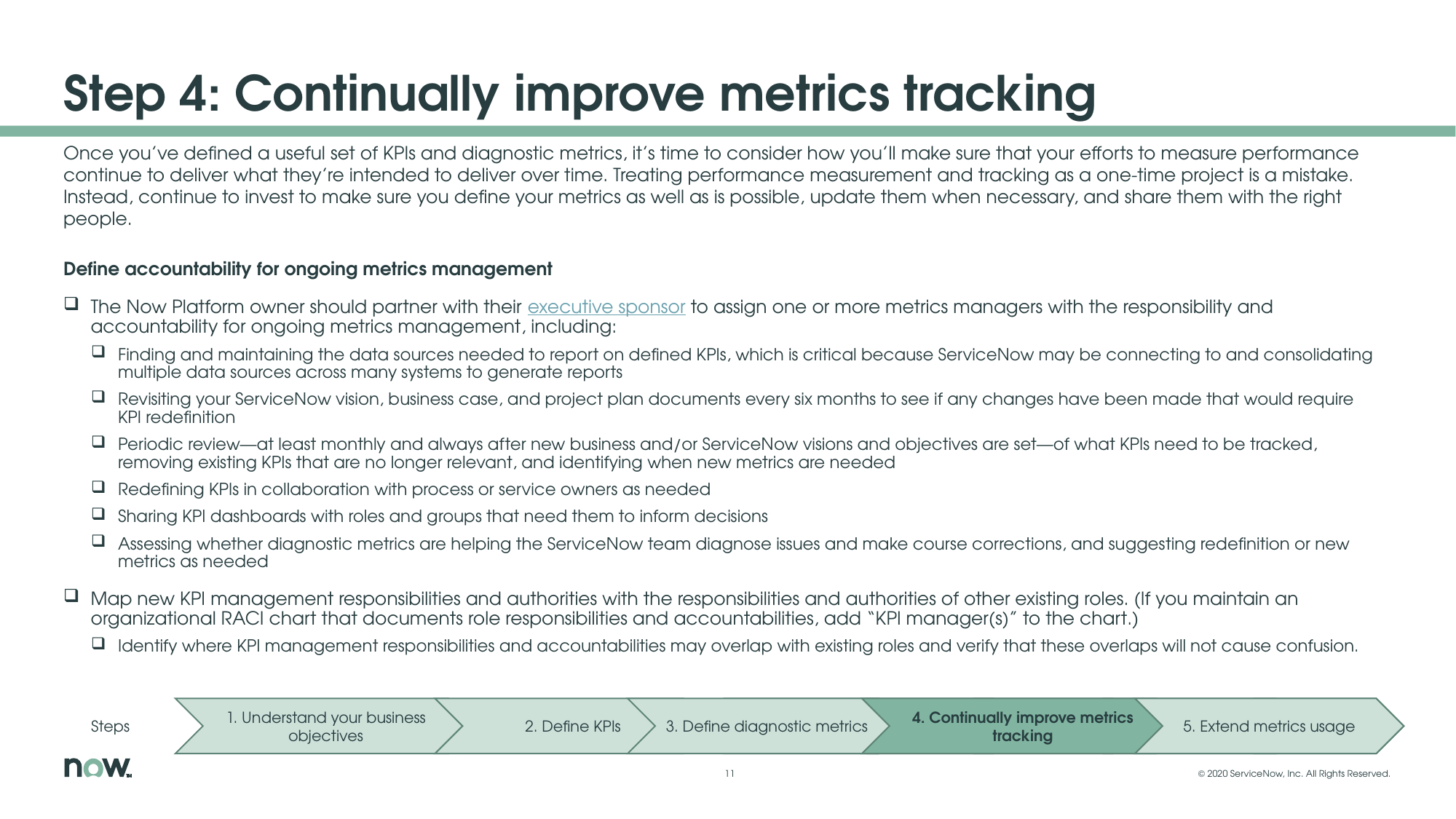

# Step 4: Continually improve metrics tracking

Once you’ve defined a useful set of KPIs and diagnostic metrics, it’s time to consider how you’ll make sure that your efforts to measure performance continue to deliver what they’re intended to deliver over time. Treating performance measurement and tracking as a one-time project is a mistake. Instead, continue to invest to make sure you define your metrics as well as is possible, update them when necessary, and share them with the right people.
Define accountability for ongoing metrics management
The Now Platform owner should partner with their executive sponsor to assign one or more metrics managers with the responsibility and accountability for ongoing metrics management, including:
Finding and maintaining the data sources needed to report on defined KPIs, which is critical because ServiceNow may be connecting to and consolidating multiple data sources across many systems to generate reports
Revisiting your ServiceNow vision, business case, and project plan documents every six months to see if any changes have been made that would require KPI redefinition
Periodic review—at least monthly and always after new business and/or ServiceNow visions and objectives are set—of what KPIs need to be tracked, removing existing KPIs that are no longer relevant, and identifying when new metrics are needed
Redefining KPIs in collaboration with process or service owners as needed
Sharing KPI dashboards with roles and groups that need them to inform decisions
Assessing whether diagnostic metrics are helping the ServiceNow team diagnose issues and make course corrections, and suggesting redefinition or new metrics as needed
Map new KPI management responsibilities and authorities with the responsibilities and authorities of other existing roles. (If you maintain an organizational RACI chart that documents role responsibilities and accountabilities, add “KPI manager(s)” to the chart.)
Identify where KPI management responsibilities and accountabilities may overlap with existing roles and verify that these overlaps will not cause confusion.

Steps
1. Understand your business objectives
2. Define KPIs
3. Define diagnostic metrics
4. Continually improve metrics tracking
5. Extend metrics usage
Steps
1. Understand business objectives
2. Define KPIs
3. Define diagnostic metrics
4. Continually improve metrics tracking
5. Extend metrics usage